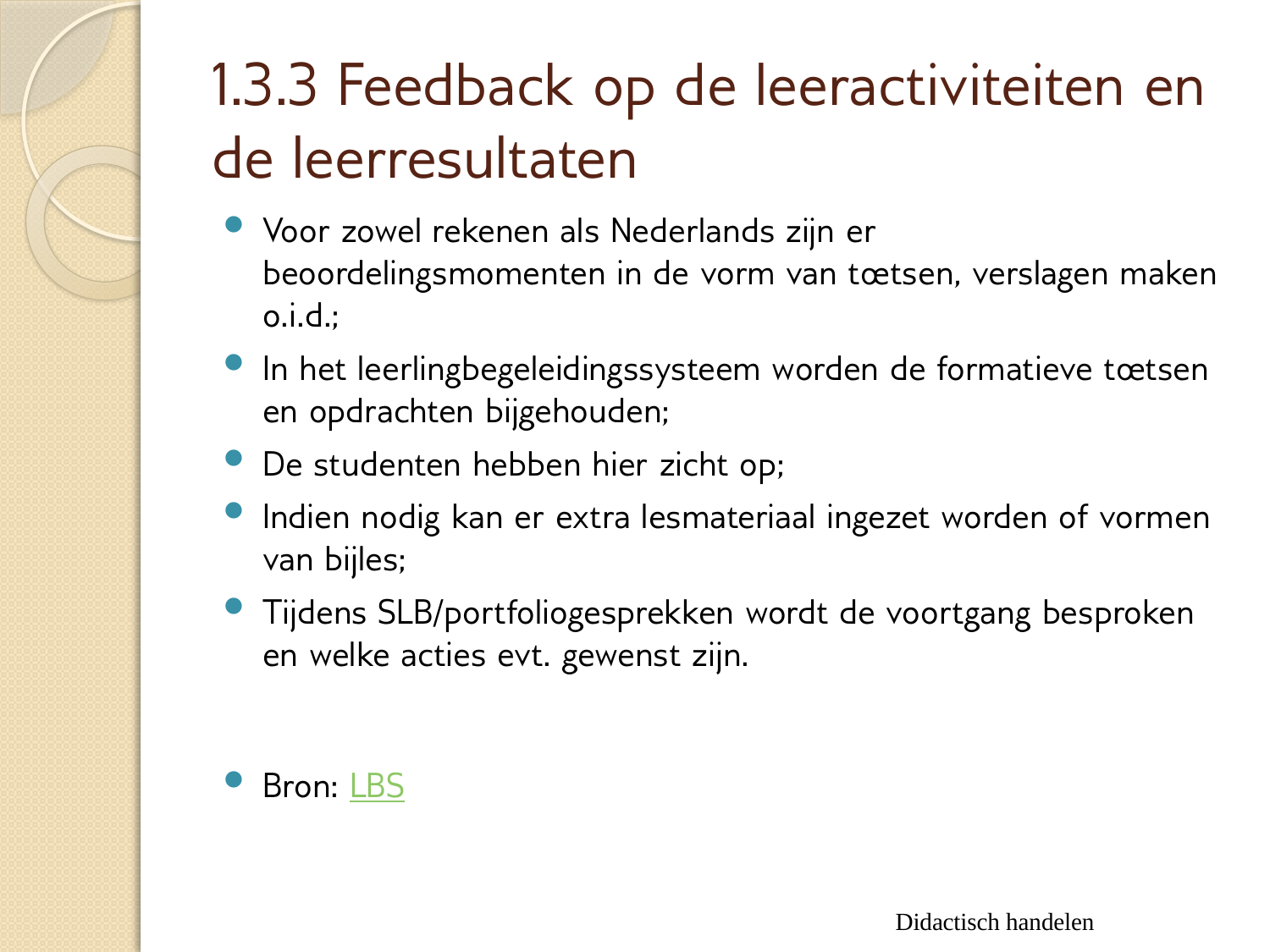

# 1.3.3 Feedback op de leeractiviteiten en de leerresultaten
Voor zowel rekenen als Nederlands zijn er beoordelingsmomenten in de vorm van toetsen, verslagen maken o.i.d.;
In het leerlingbegeleidingssysteem worden de formatieve toetsen en opdrachten bijgehouden;
De studenten hebben hier zicht op;
Indien nodig kan er extra lesmateriaal ingezet worden of vormen van bijles;
Tijdens SLB/portfoliogesprekken wordt de voortgang besproken en welke acties evt. gewenst zijn.

Bron: LBS
Didactisch handelen